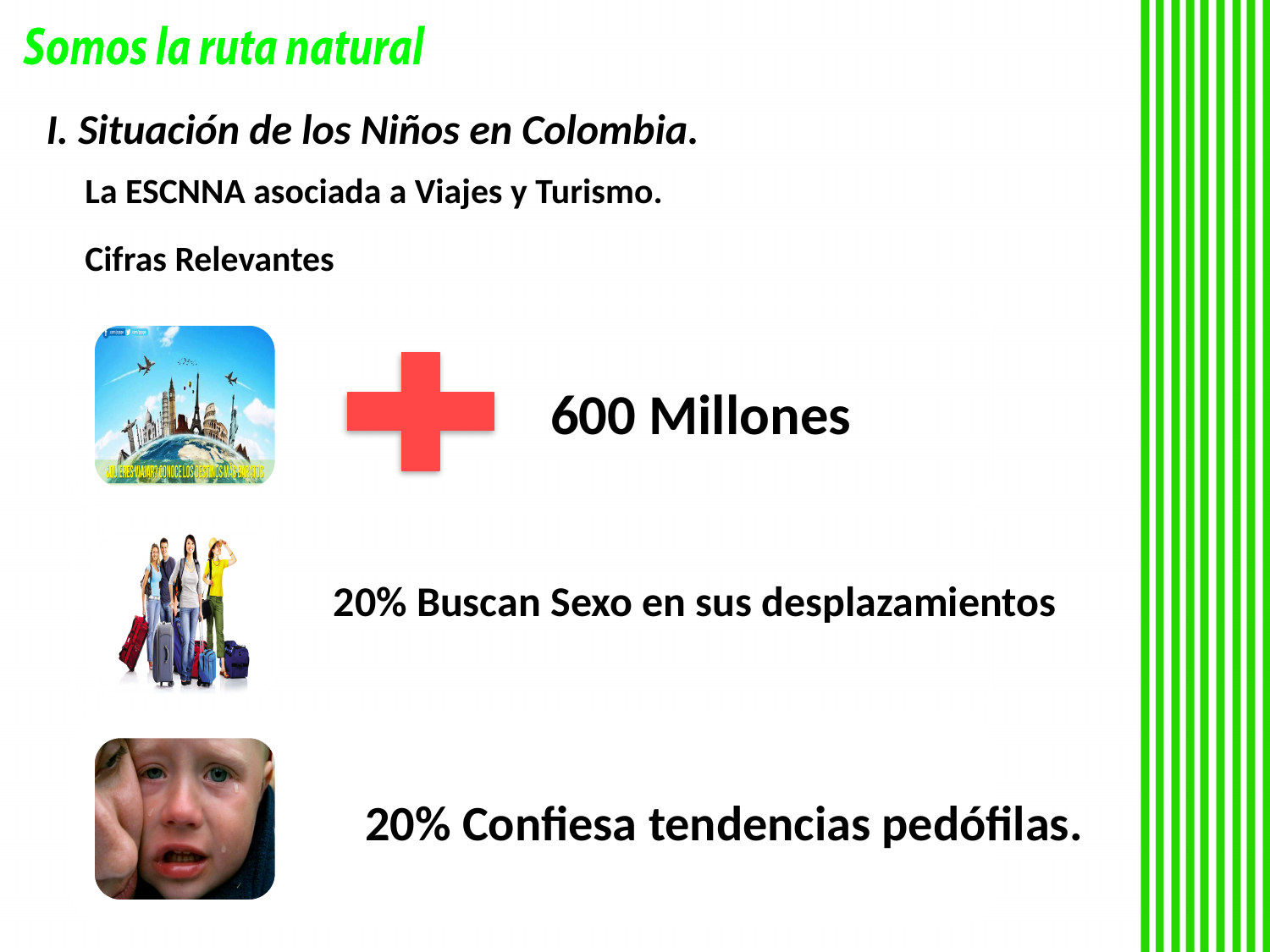

# I. Situación de los Niños en Colombia.
La ESCNNA asociada a Viajes y Turismo.

Cifras Relevantes

600 Millones
20% Buscan Sexo en sus desplazamientos
20% Confiesa tendencias pedófilas.